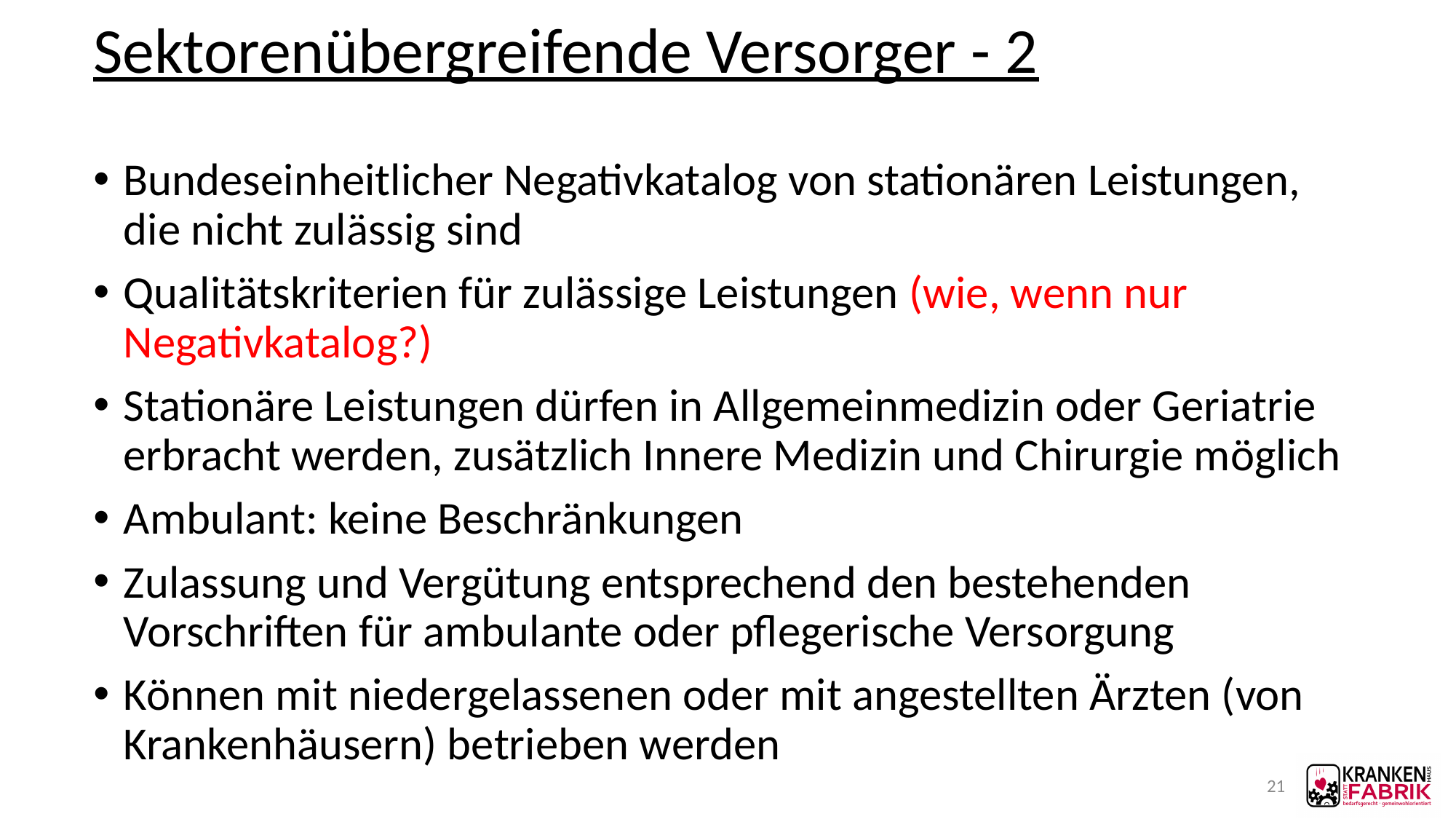

# Sektorenübergreifende Versorger - 2
Bundeseinheitlicher Negativkatalog von stationären Leistungen, die nicht zulässig sind
Qualitätskriterien für zulässige Leistungen (wie, wenn nur Negativkatalog?)
Stationäre Leistungen dürfen in Allgemeinmedizin oder Geriatrie erbracht werden, zusätzlich Innere Medizin und Chirurgie möglich
Ambulant: keine Beschränkungen
Zulassung und Vergütung entsprechend den bestehenden Vorschriften für ambulante oder pflegerische Versorgung
Können mit niedergelassenen oder mit angestellten Ärzten (von Krankenhäusern) betrieben werden
21